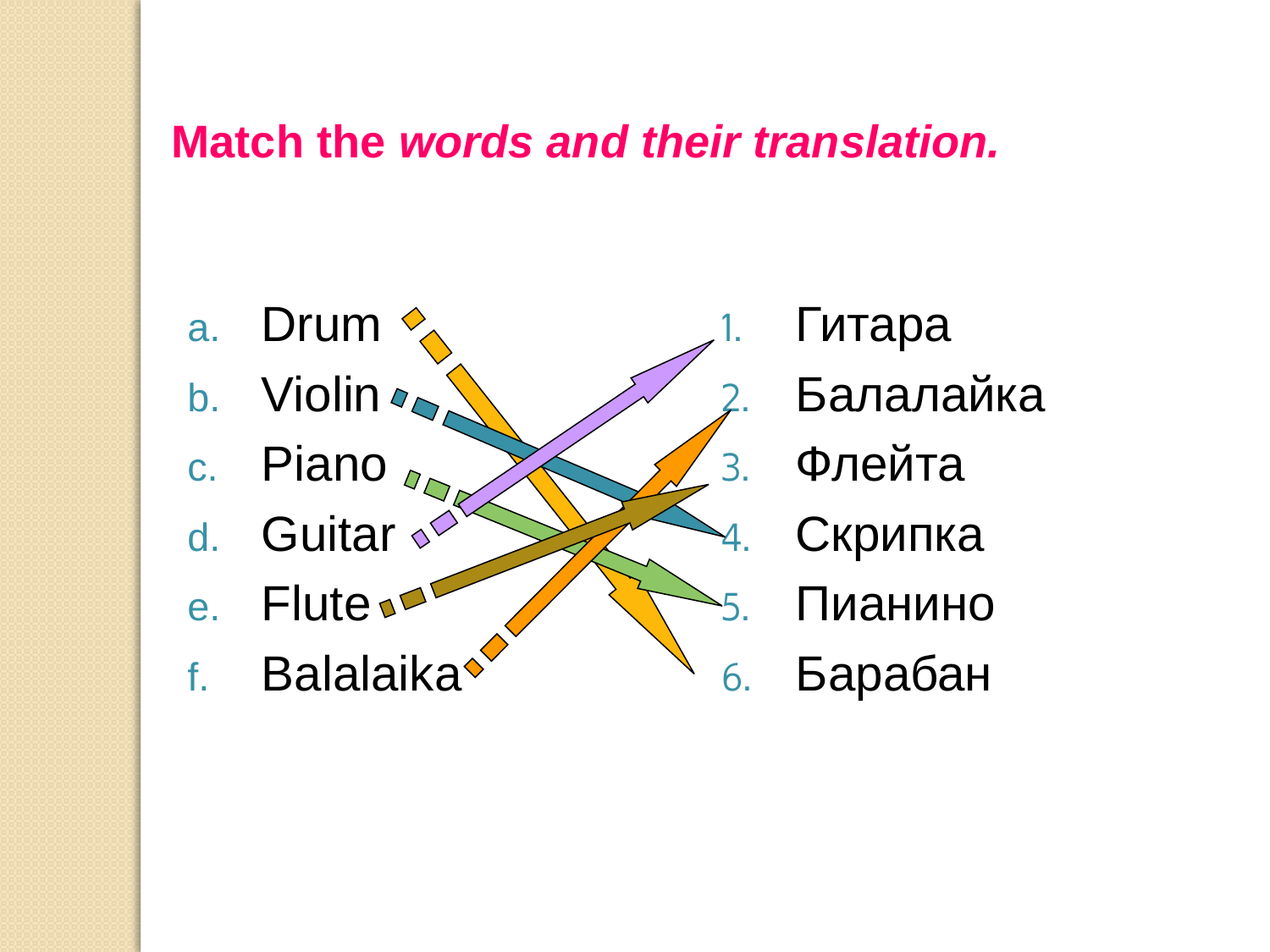

Match the words and their translation.

Drum
Violin
Piano
Guitar
Flute
Balalaika

Гитара
Балалайка
Флейта
Скрипка
Пианино
Барабан